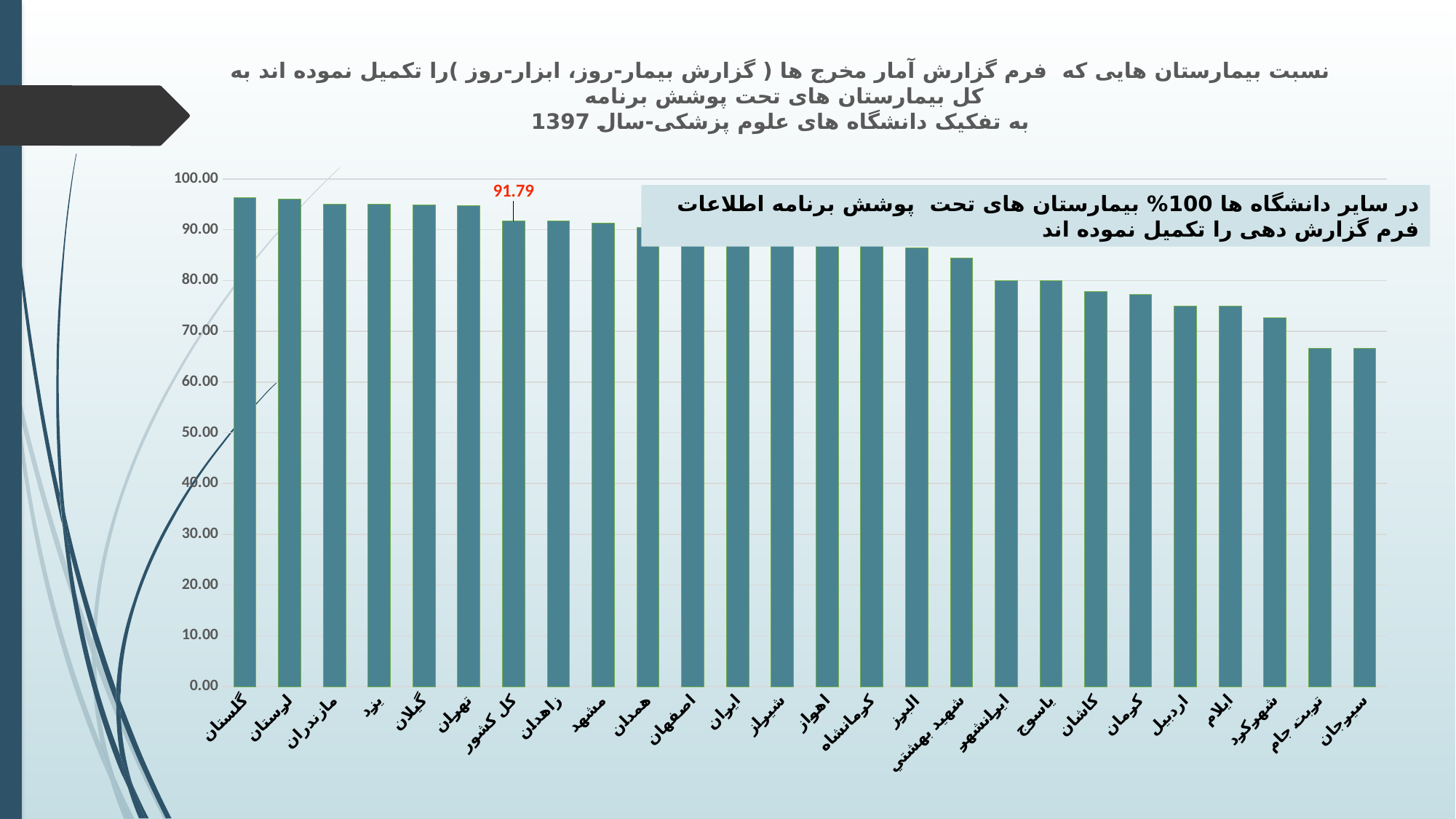

# نسبت بیمارستان هایی که  فرم گزارش آمار مخرج ها ( گزارش بیمار-روز، ابزار-روز )را تکمیل نموده اند به کل بیمارستان های تحت پوشش برنامه به تفکیک دانشگاه های علوم پزشکی-سال 1397

[unsupported chart]

در سایر دانشگاه ها 100% بیمارستان های تحت  پوشش برنامه اطلاعات فرم گزارش دهی را تکمیل نموده اند